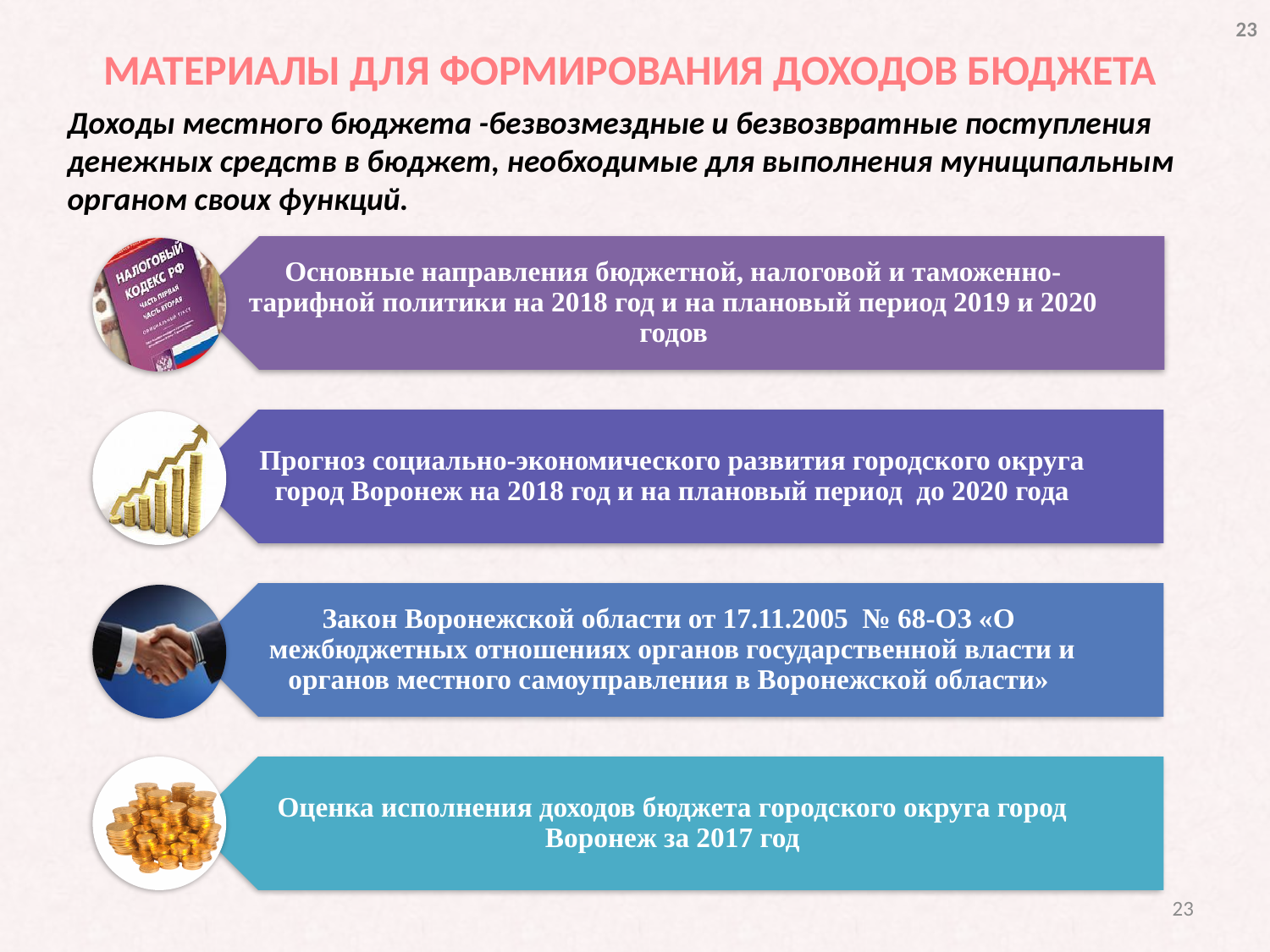

23
МАТЕРИАЛЫ ДЛЯ ФОРМИРОВАНИЯ ДОХОДОВ БЮДЖЕТА
Доходы местного бюджета -безвозмездные и безвозвратные поступления денежных средств в бюджет, необходимые для выполнения муниципальным органом своих функций.
Основные направления бюджетной, налоговой и таможенно-тарифной политики на 2018 год и на плановый период 2019 и 2020 годов
Прогноз социально-экономического развития городского округа город Воронеж на 2018 год и на плановый период  до 2020 года
Закон Воронежской области от 17.11.2005  № 68-ОЗ «О  межбюджетных отношениях органов государственной власти и органов местного самоуправления в Воронежской области»
Оценка исполнения доходов бюджета городского округа город Воронеж за 2017 год
23